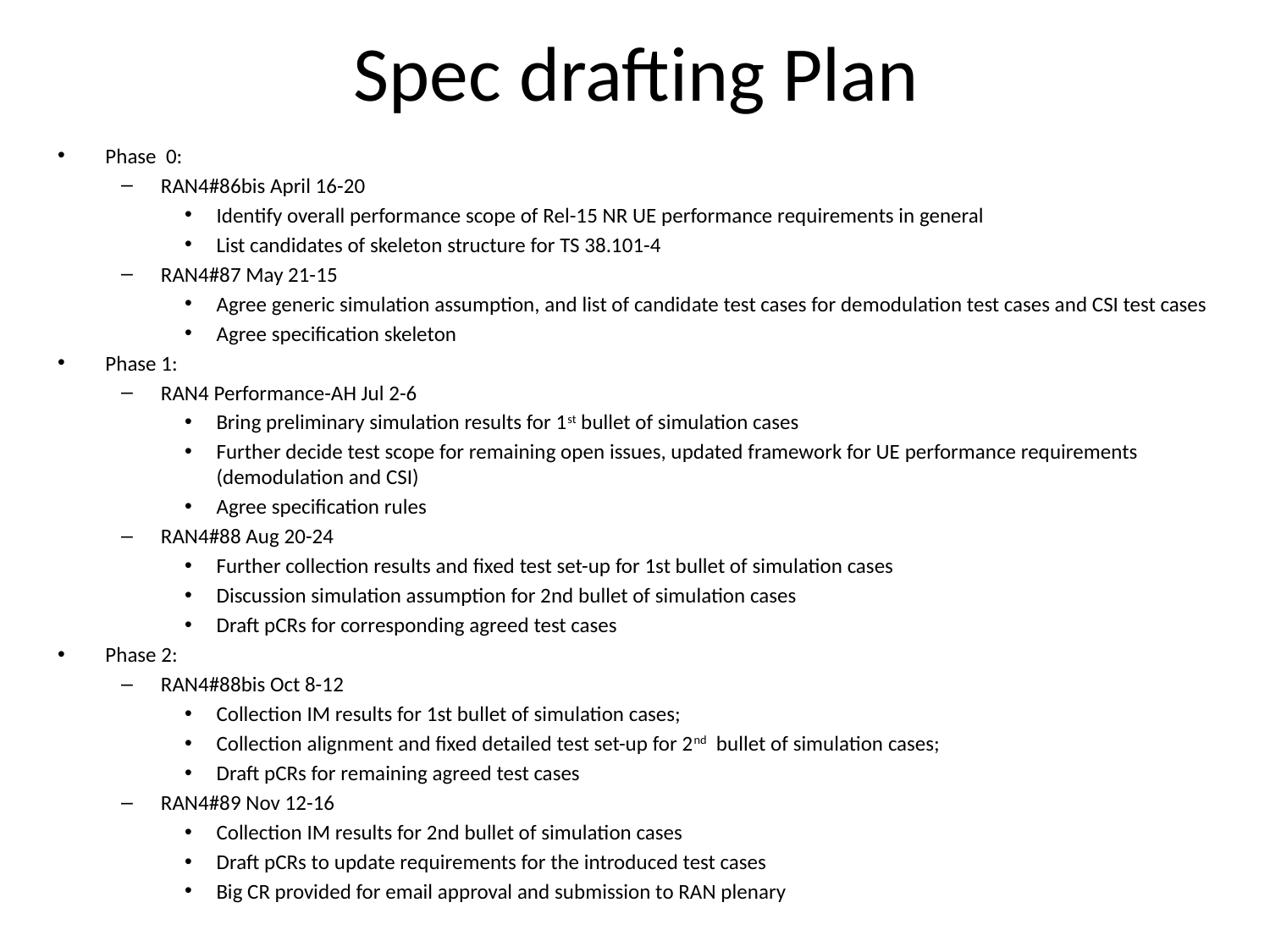

# Spec drafting Plan
Phase  0:
RAN4#86bis April 16-20
Identify overall performance scope of Rel-15 NR UE performance requirements in general
List candidates of skeleton structure for TS 38.101-4
RAN4#87 May 21-15
Agree generic simulation assumption, and list of candidate test cases for demodulation test cases and CSI test cases
Agree specification skeleton
Phase 1:
RAN4 Performance-AH Jul 2-6
Bring preliminary simulation results for 1st bullet of simulation cases
Further decide test scope for remaining open issues, updated framework for UE performance requirements (demodulation and CSI)
Agree specification rules
RAN4#88 Aug 20-24
Further collection results and fixed test set-up for 1st bullet of simulation cases
Discussion simulation assumption for 2nd bullet of simulation cases
Draft pCRs for corresponding agreed test cases
Phase 2:
RAN4#88bis Oct 8-12
Collection IM results for 1st bullet of simulation cases;
Collection alignment and fixed detailed test set-up for 2nd  bullet of simulation cases;
Draft pCRs for remaining agreed test cases
RAN4#89 Nov 12-16
Collection IM results for 2nd bullet of simulation cases
Draft pCRs to update requirements for the introduced test cases
Big CR provided for email approval and submission to RAN plenary